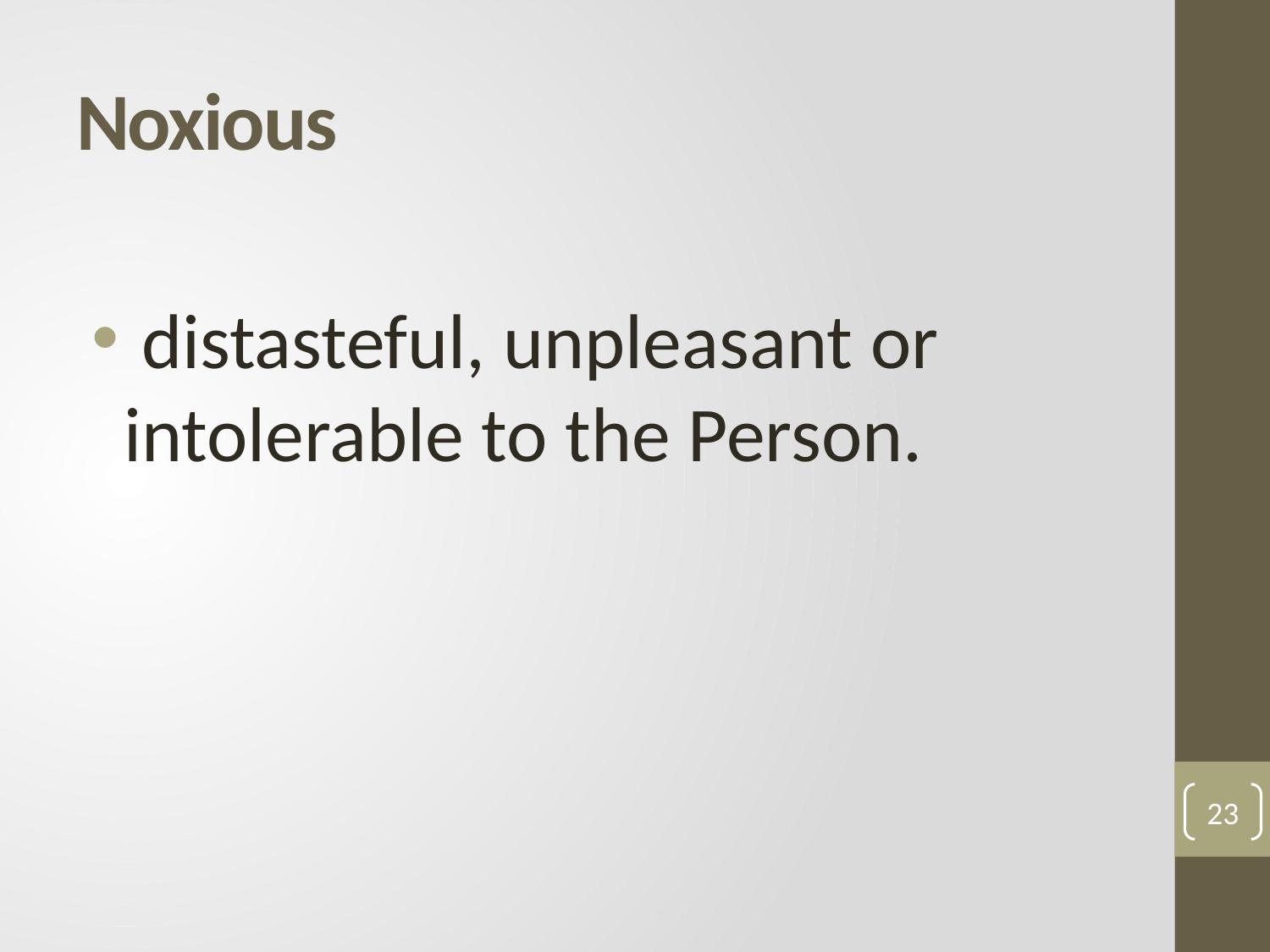

# Noxious

 distasteful, unpleasant or intolerable to the Person.
23